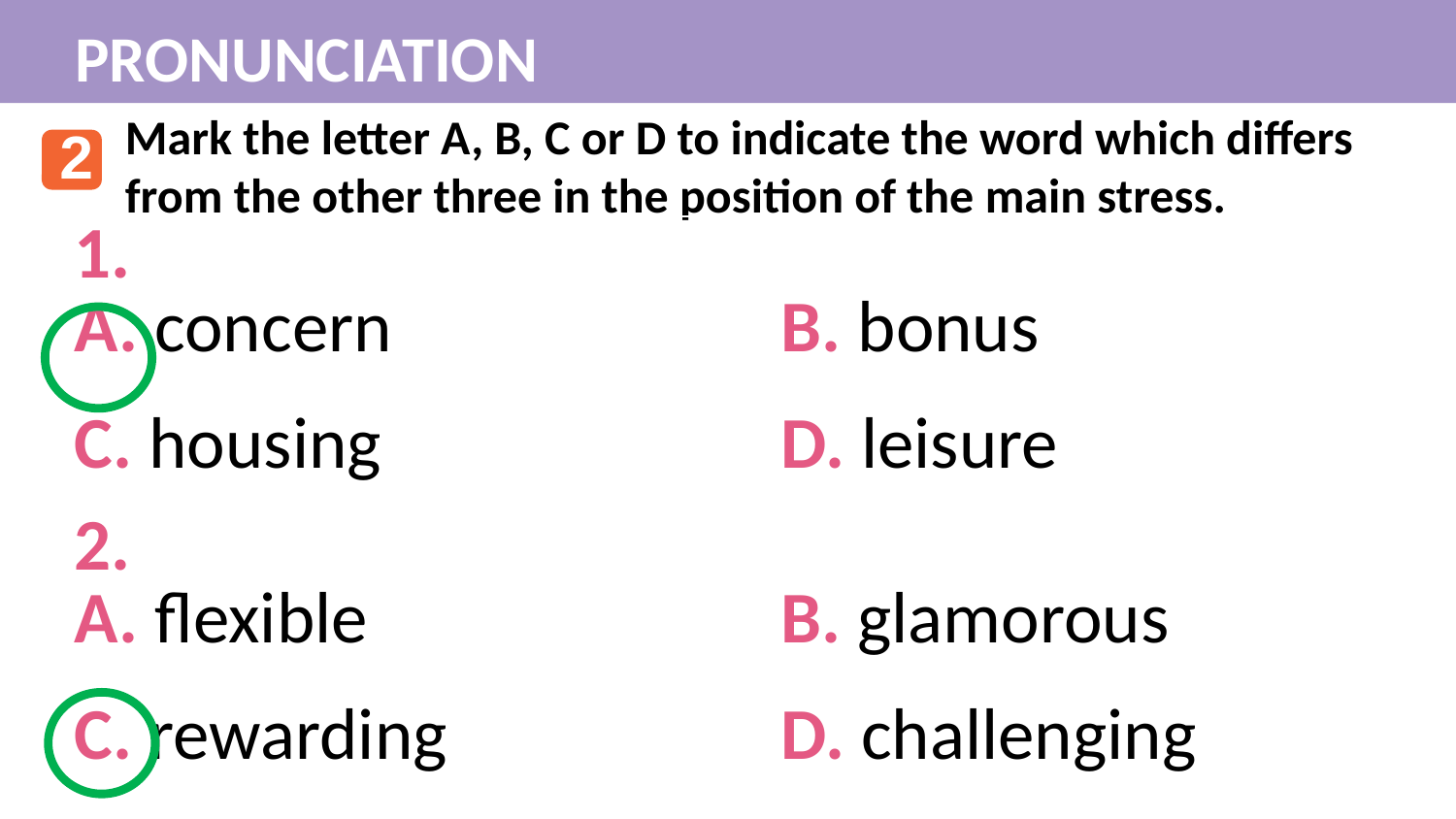

PRONUNCIATION
Mark the letter A, B, C or D to indicate the word which differs from the other three in the position of the main stress.

2
| 1. A. concern | B. bonus |
| --- | --- |
| C. housing | D. leisure |
| 2. A. flexible | B. glamorous |
| C. rewarding | D. challenging |